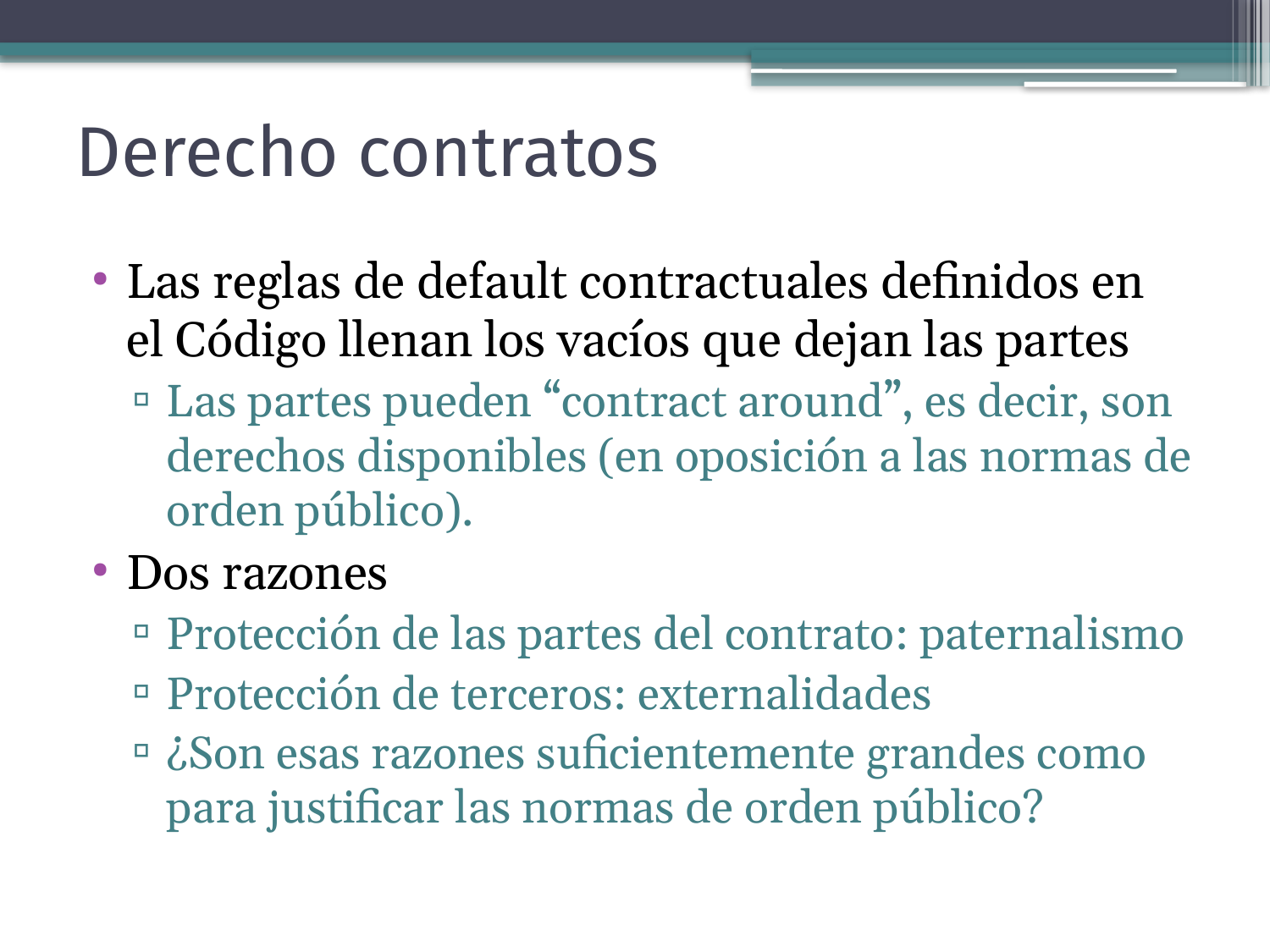

# Derecho contratos
Las reglas de default contractuales definidos en el Código llenan los vacíos que dejan las partes
Las partes pueden “contract around”, es decir, son derechos disponibles (en oposición a las normas de orden público).
Dos razones
Protección de las partes del contrato: paternalismo
Protección de terceros: externalidades
¿Son esas razones suficientemente grandes como para justificar las normas de orden público?